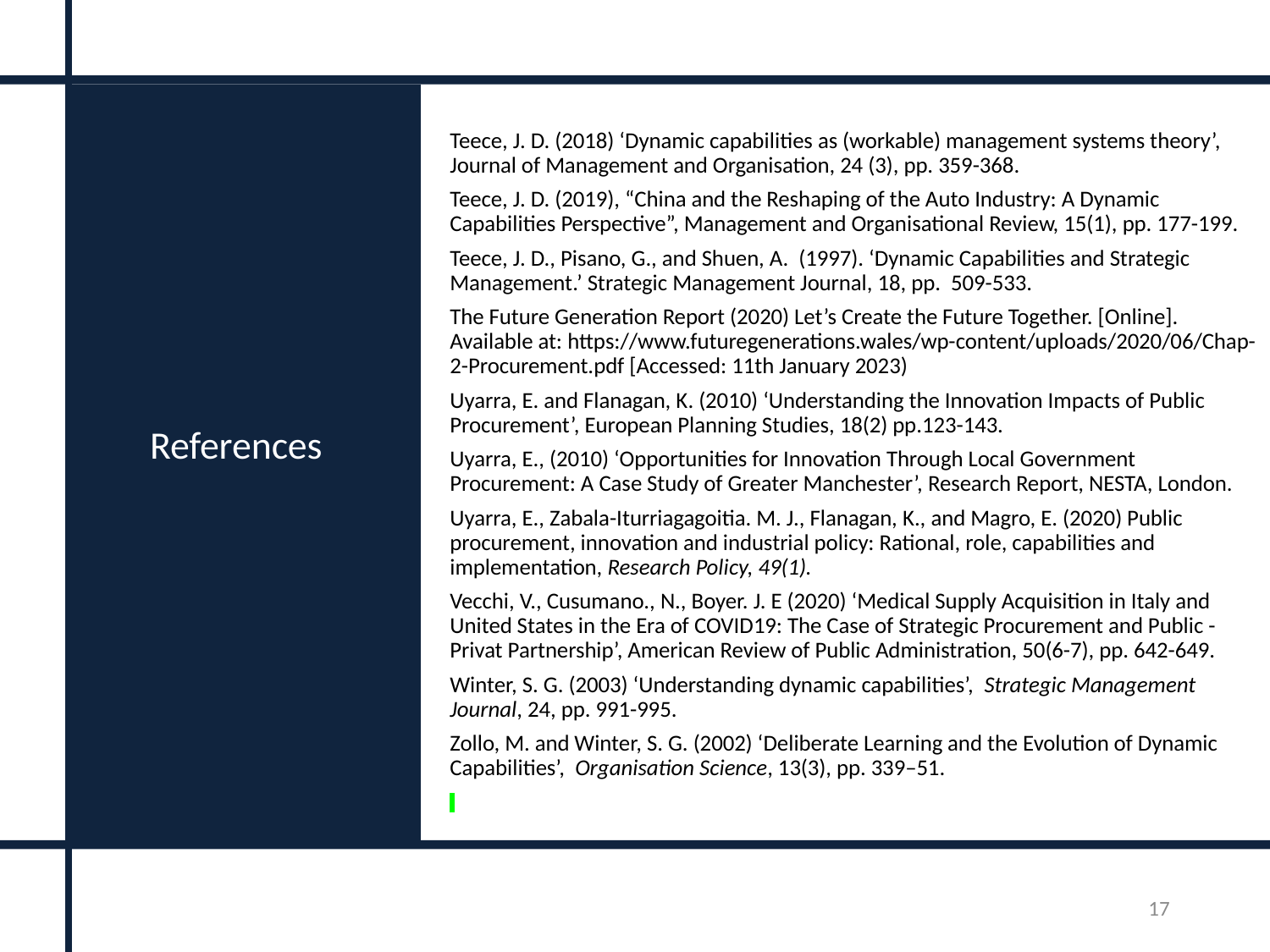

Teece, J. D. (2018) ‘Dynamic capabilities as (workable) management systems theory’, Journal of Management and Organisation, 24 (3), pp. 359-368.
Teece, J. D. (2019), “China and the Reshaping of the Auto Industry: A Dynamic Capabilities Perspective”, Management and Organisational Review, 15(1), pp. 177-199.
Teece, J. D., Pisano, G., and Shuen, A.  (1997). ‘Dynamic Capabilities and Strategic Management.’ Strategic Management Journal, 18, pp.  509-533.
The Future Generation Report (2020) Let’s Create the Future Together. [Online]. Available at: https://www.futuregenerations.wales/wp-content/uploads/2020/06/Chap-2-Procurement.pdf [Accessed: 11th January 2023)
Uyarra, E. and Flanagan, K. (2010) ‘Understanding the Innovation Impacts of Public Procurement’, European Planning Studies, 18(2) pp.123-143.
Uyarra, E., (2010) ‘Opportunities for Innovation Through Local Government Procurement: A Case Study of Greater Manchester’, Research Report, NESTA, London.
Uyarra, E., Zabala-Iturriagagoitia. M. J., Flanagan, K., and Magro, E. (2020) Public procurement, innovation and industrial policy: Rational, role, capabilities and implementation, Research Policy, 49(1).
Vecchi, V., Cusumano., N., Boyer. J. E (2020) ‘Medical Supply Acquisition in Italy and United States in the Era of COVID19: The Case of Strategic Procurement and Public - Privat Partnership’, American Review of Public Administration, 50(6-7), pp. 642-649.
Winter, S. G. (2003) ‘Understanding dynamic capabilities’,  Strategic Management Journal, 24, pp. 991-995.
Zollo, M. and Winter, S. G. (2002) ‘Deliberate Learning and the Evolution of Dynamic Capabilities’,  Organisation Science, 13(3), pp. 339–51.

# References

17